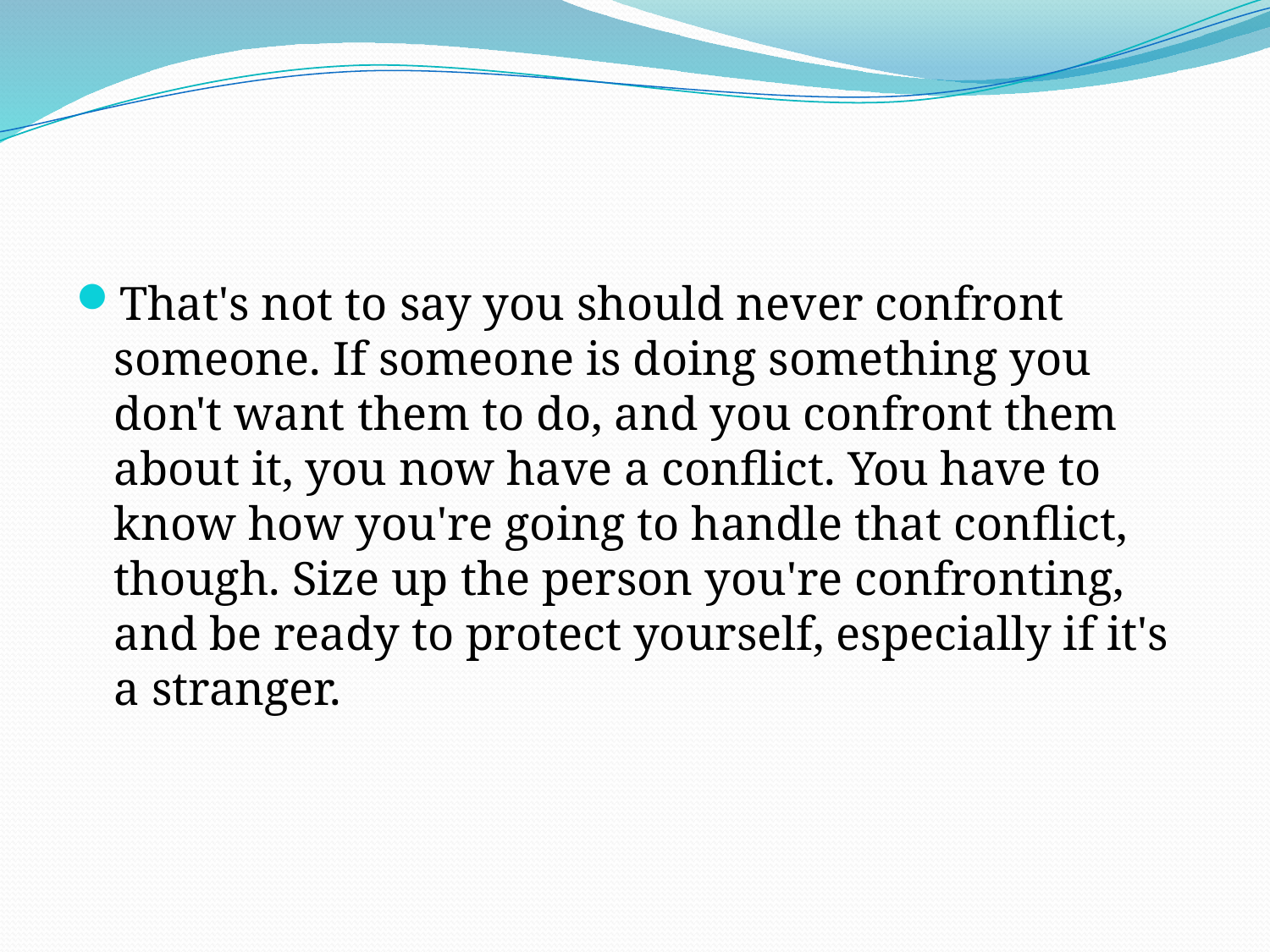

#
That's not to say you should never confront someone. If someone is doing something you don't want them to do, and you confront them about it, you now have a conflict. You have to know how you're going to handle that conflict, though. Size up the person you're confronting, and be ready to protect yourself, especially if it's a stranger.